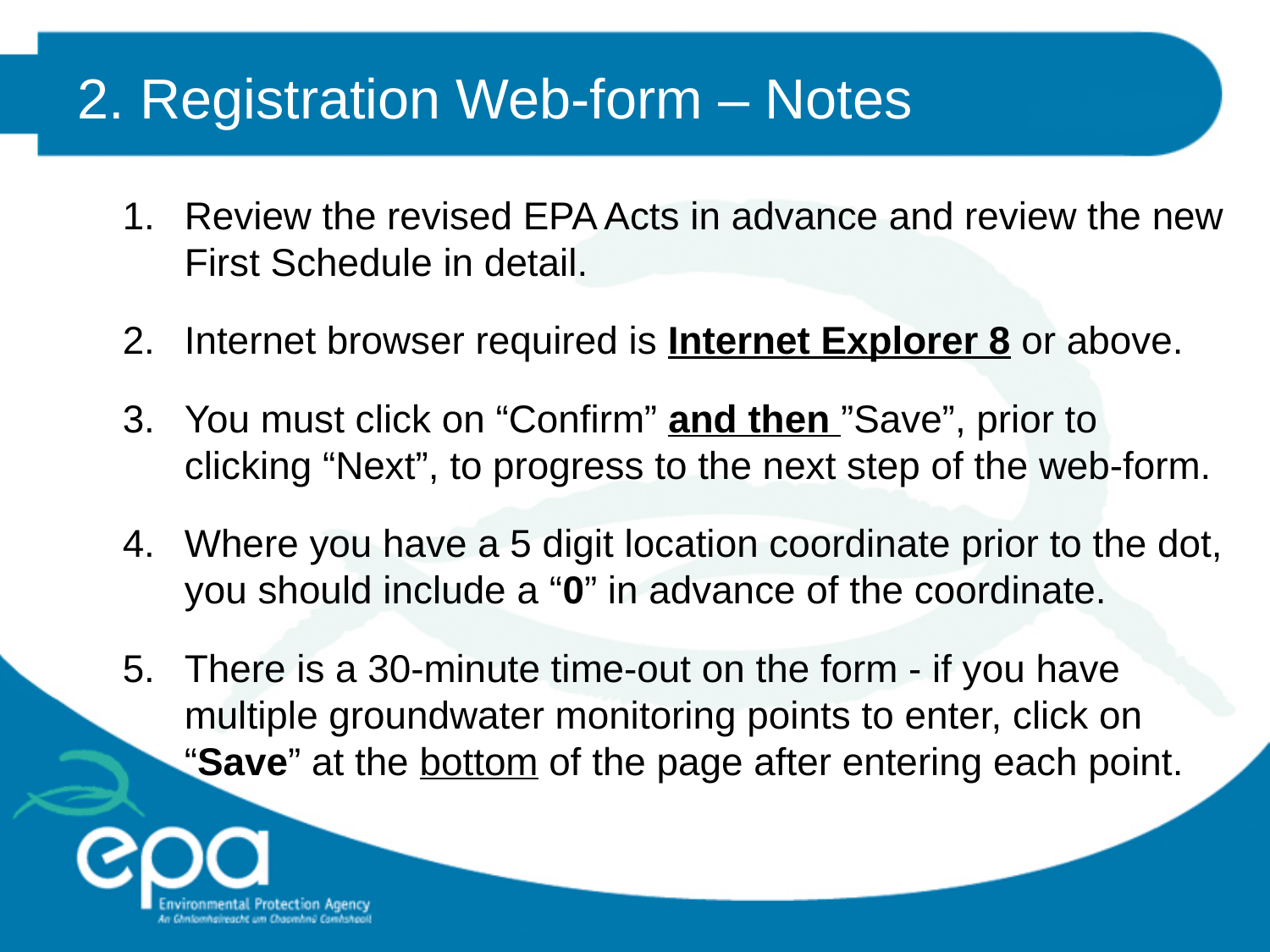

2. Registration Web-form – Notes
Review the revised EPA Acts in advance and review the new First Schedule in detail.
Internet browser required is Internet Explorer 8 or above.
You must click on “Confirm” and then ”Save”, prior to clicking “Next”, to progress to the next step of the web-form.
Where you have a 5 digit location coordinate prior to the dot, you should include a “0” in advance of the coordinate.
There is a 30-minute time-out on the form - if you have multiple groundwater monitoring points to enter, click on “Save” at the bottom of the page after entering each point.